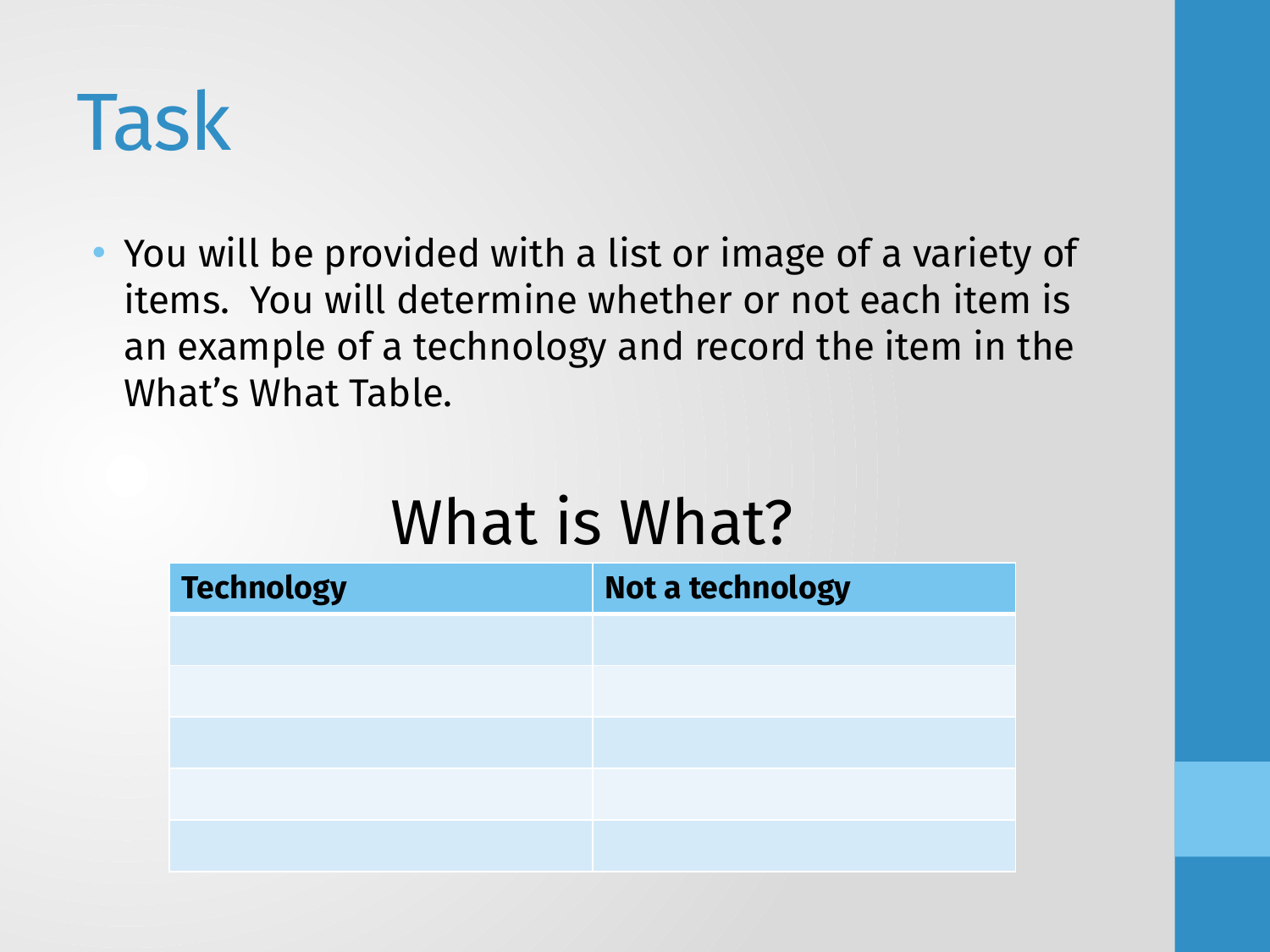

# Task
You will be provided with a list or image of a variety of items.  You will determine whether or not each item is an example of a technology and record the item in the What’s What Table.

What is What?

| Technology | Not a technology |
| --- | --- |
|  |  |
|  |  |
|  |  |
|  |  |
|  |  |